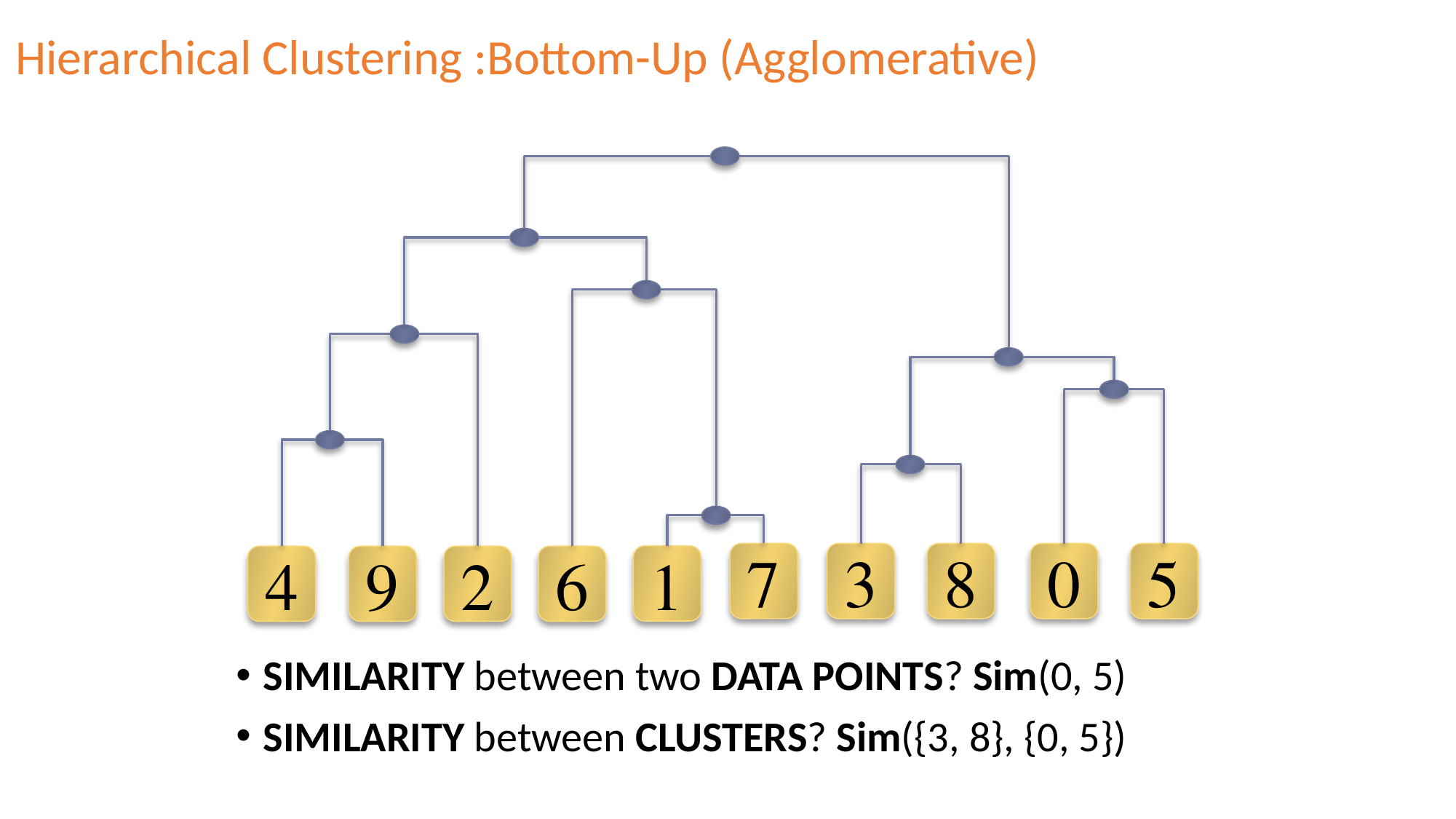

# Hierarchical Clustering :Bottom-Up (Agglomerative)

7
3
8
0
5
1
4
9
2
6
SIMILARITY between two DATA POINTS? Sim(0, 5)
SIMILARITY between CLUSTERS? Sim({3, 8}, {0, 5})